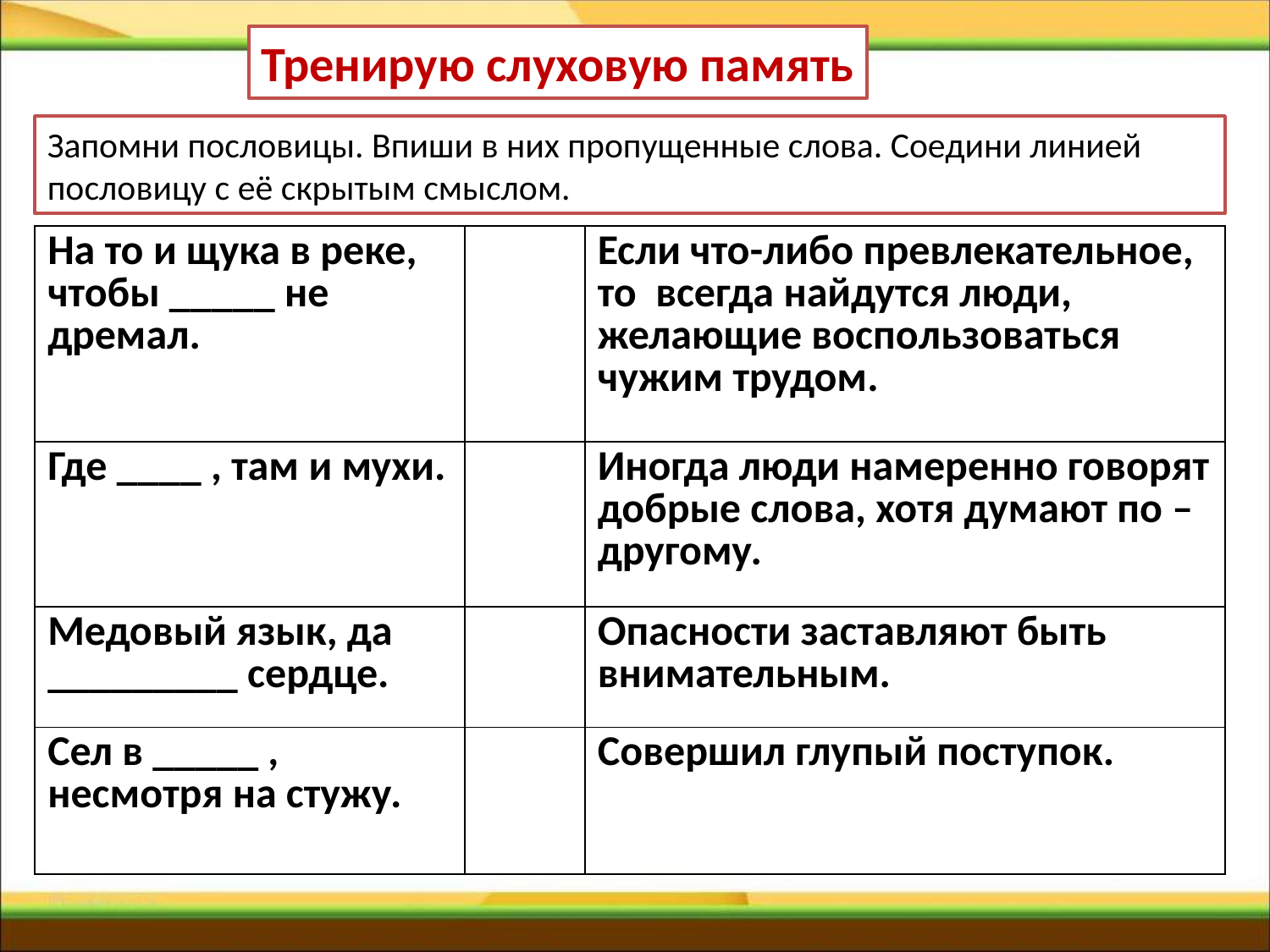

Тренирую слуховую память
Запомни пословицы. Впиши в них пропущенные слова. Соедини линией пословицу с её скрытым смыслом.
| На то и щука в реке, чтобы \_\_\_\_\_ не дремал. |  | Если что-либо превлекательное, то всегда найдутся люди, желающие воспользоваться чужим трудом. |
| --- | --- | --- |
| Где \_\_\_\_ , там и мухи. |  | Иногда люди намеренно говорят добрые слова, хотя думают по –другому. |
| Медовый язык, да \_\_\_\_\_\_\_\_\_ сердце. |  | Опасности заставляют быть внимательным. |
| Сел в \_\_\_\_\_ , несмотря на стужу. |  | Совершил глупый поступок. |